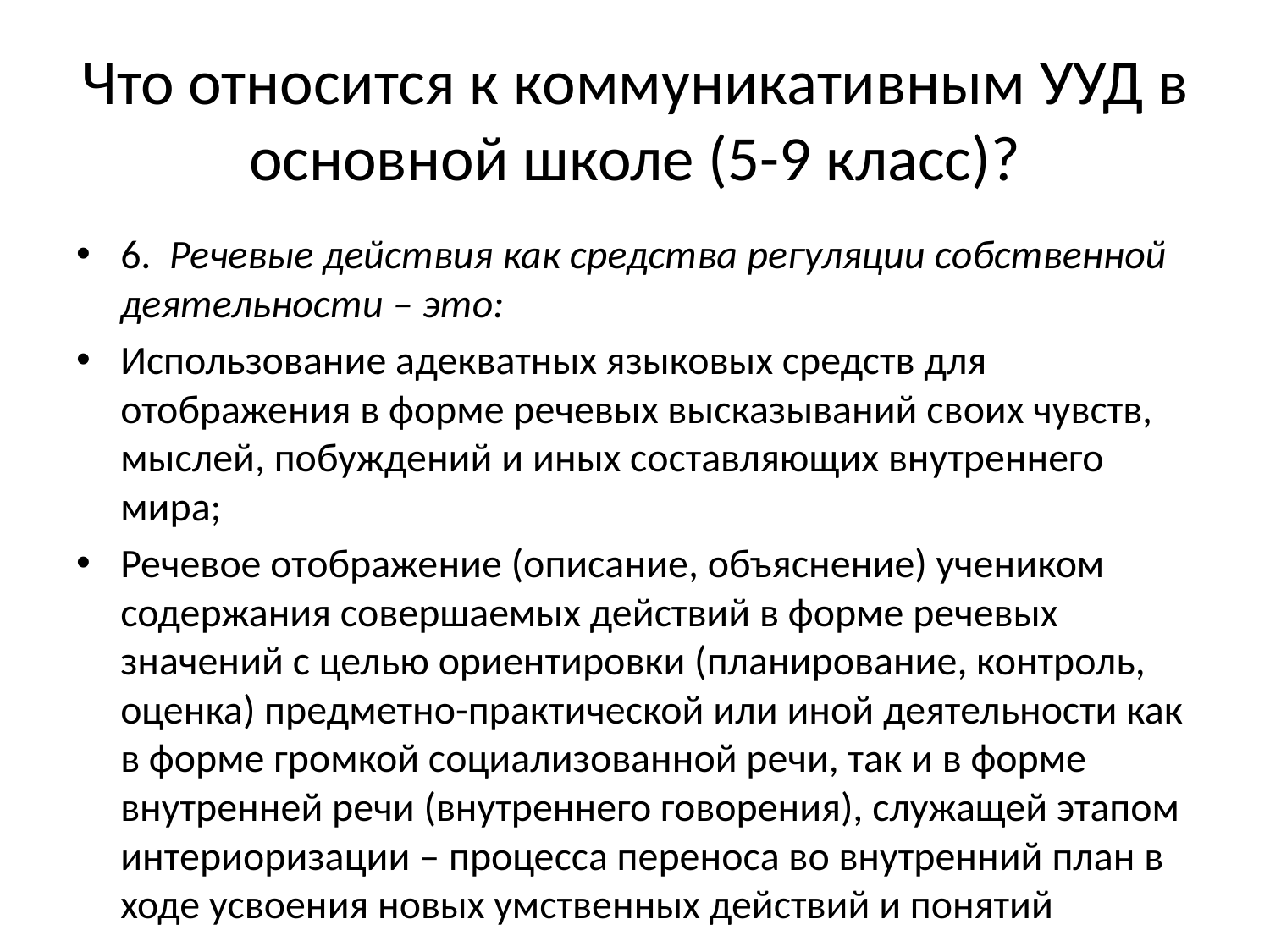

# Что относится к коммуникативным УУД в основной школе (5-9 класс)?
6.  Речевые действия как средства регуляции собственной деятельности – это:
Использование адекватных языковых средств для отображения в форме речевых высказываний своих чувств, мыслей, побуждений и иных составляющих внутреннего мира;
Речевое отображение (описание, объяснение) учеником содержания совершаемых действий в форме речевых значений с целью ориентировки (планирование, контроль, оценка) предметно-практической или иной деятельности как в форме громкой социализованной речи, так и в форме внутренней речи (внутреннего говорения), служащей этапом интериоризации – процесса переноса во внутренний план в ходе усвоения новых умственных действий и понятий